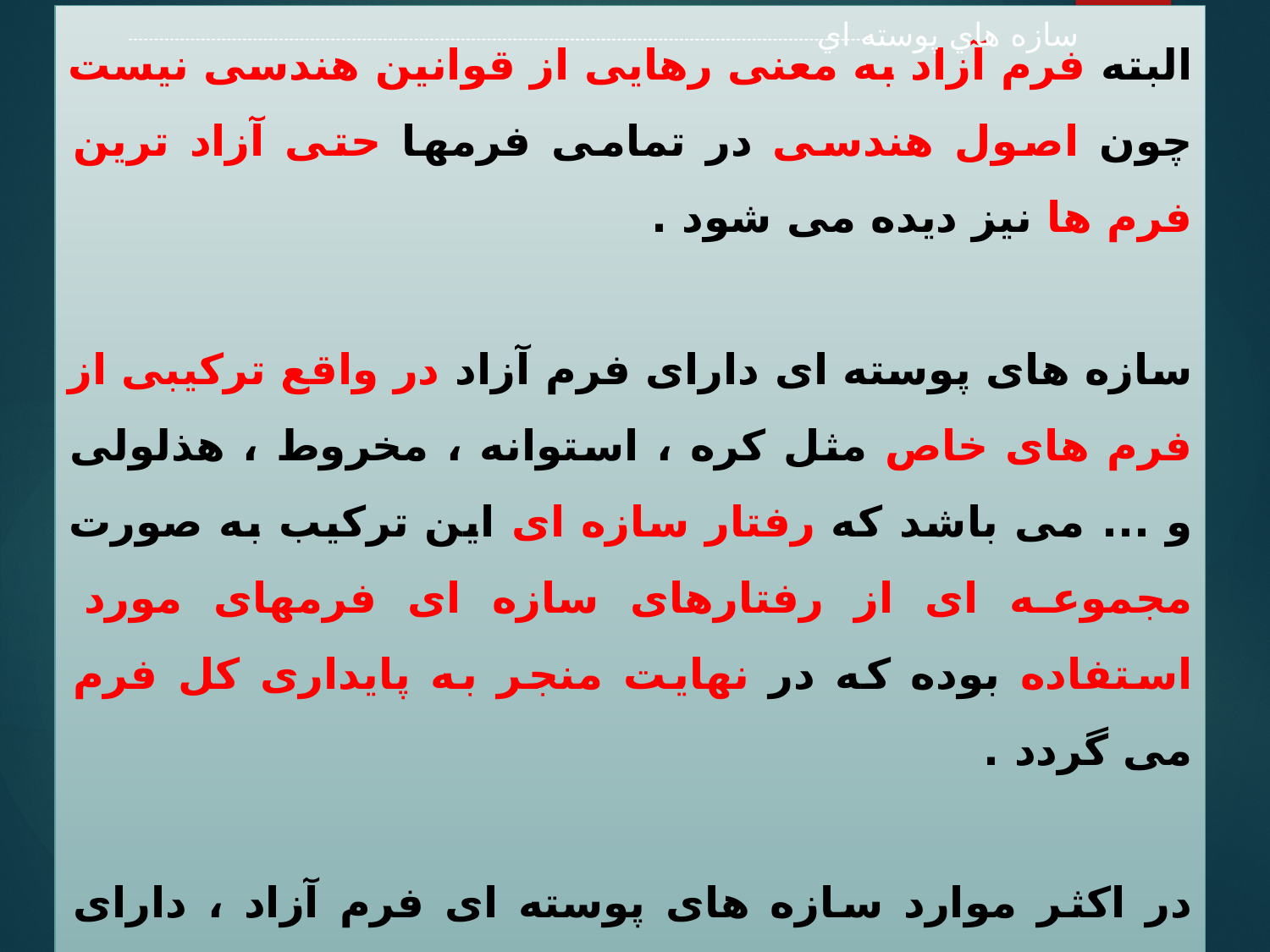

سازه هاي پوسته اي
البته فرم آزاد به معنی رهایی از قوانین هندسی نیست چون اصول هندسی در تمامی فرمها حتی آزاد ترین فرم ها نیز دیده می شود .

سازه های پوسته ای دارای فرم آزاد در واقع ترکیبی از فرم های خاص مثل کره ، استوانه ، مخروط ، هذلولی و ... می باشد که رفتار سازه ای این ترکیب به صورت مجموعه ای از رفتارهای سازه ای فرمهای مورد استفاده بوده که در نهایت منجر به پایداری کل فرم می گردد .

در اکثر موارد سازه های پوسته ای فرم آزاد ، دارای فرمی تندیس گونه و انتزاعی می باشند .